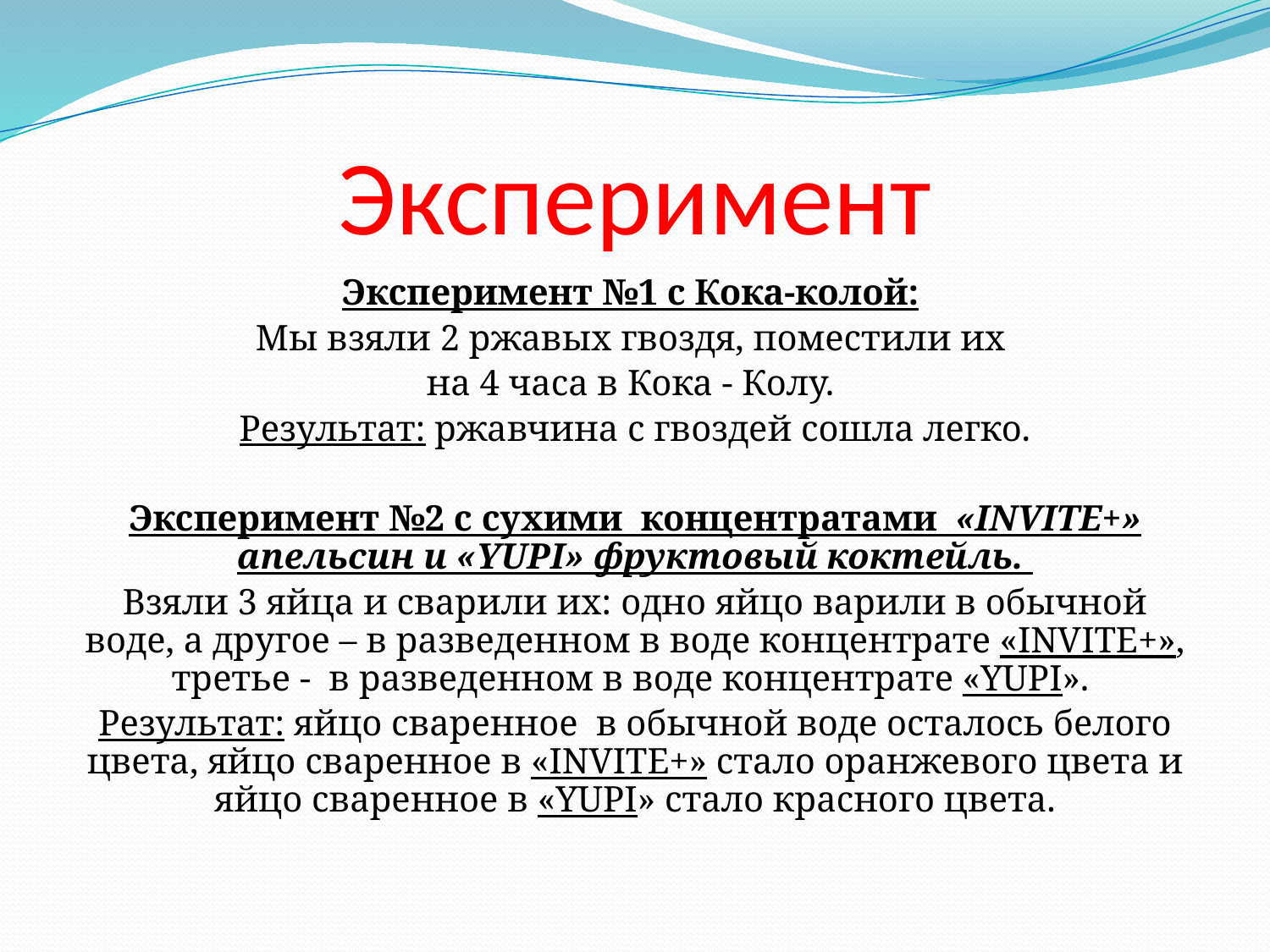

# Эксперимент
Эксперимент №1 с Кока-колой:
Мы взяли 2 ржавых гвоздя, поместили их
на 4 часа в Кока - Колу.
Результат: ржавчина с гвоздей сошла легко.

Эксперимент №2 с сухими  концентратами  «INVITE+» апельсин и «YUPI» фруктовый коктейль.
Взяли 3 яйца и сварили их: одно яйцо варили в обычной воде, а другое – в разведенном в воде концентрате «INVITE+», третье -  в разведенном в воде концентрате «YUPI».
Результат: яйцо сваренное  в обычной воде осталось белого цвета, яйцо сваренное в «INVITE+» стало оранжевого цвета и яйцо сваренное в «YUPI» стало красного цвета.